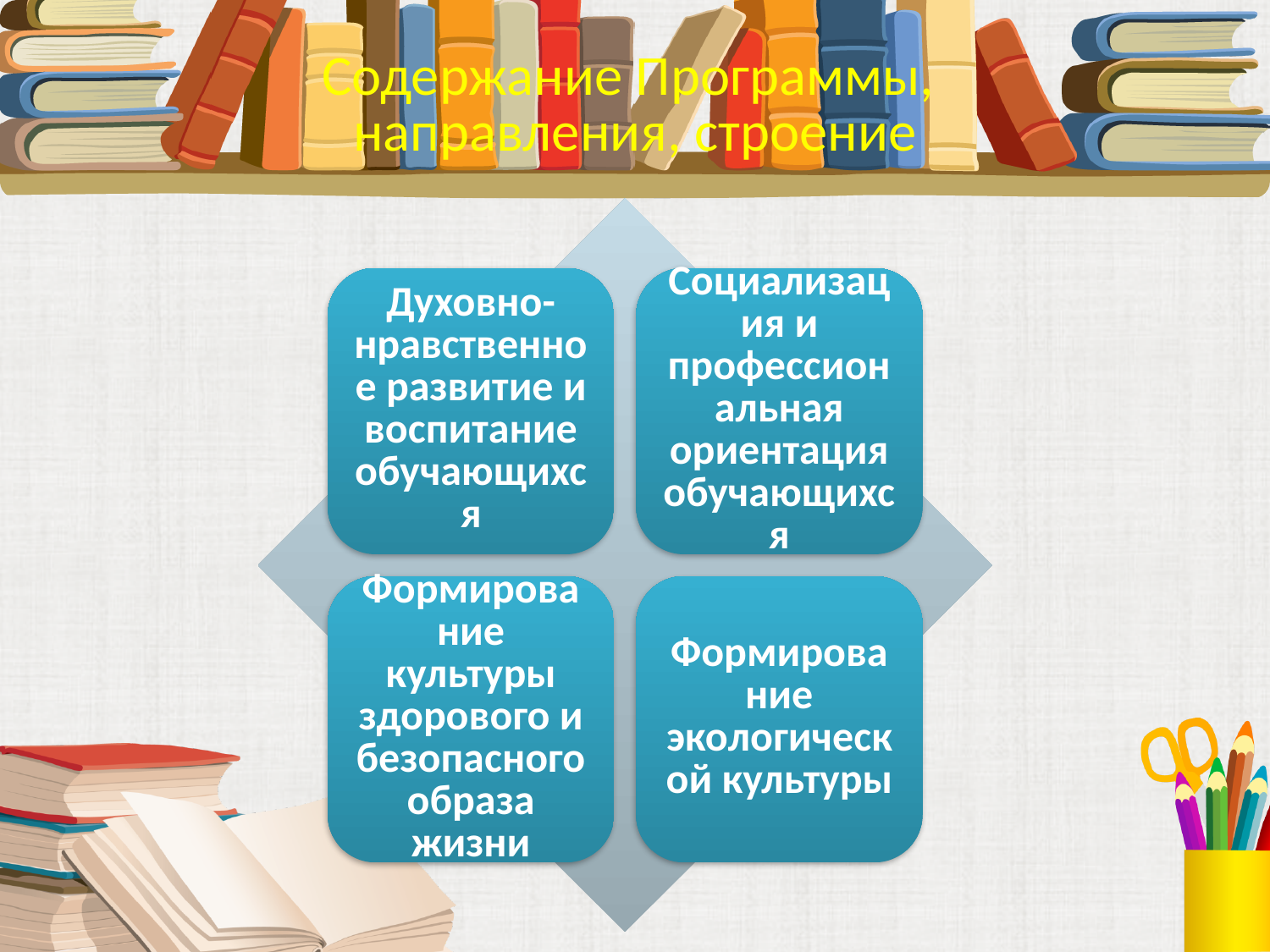

# Содержание Программы, направления, строение
Духовно-нравственное развитие и воспитание обучающихся
Социализация и профессиональная ориентация обучающихся
Формирование культуры здорового и безопасного образа жизни
Формирование экологической культуры